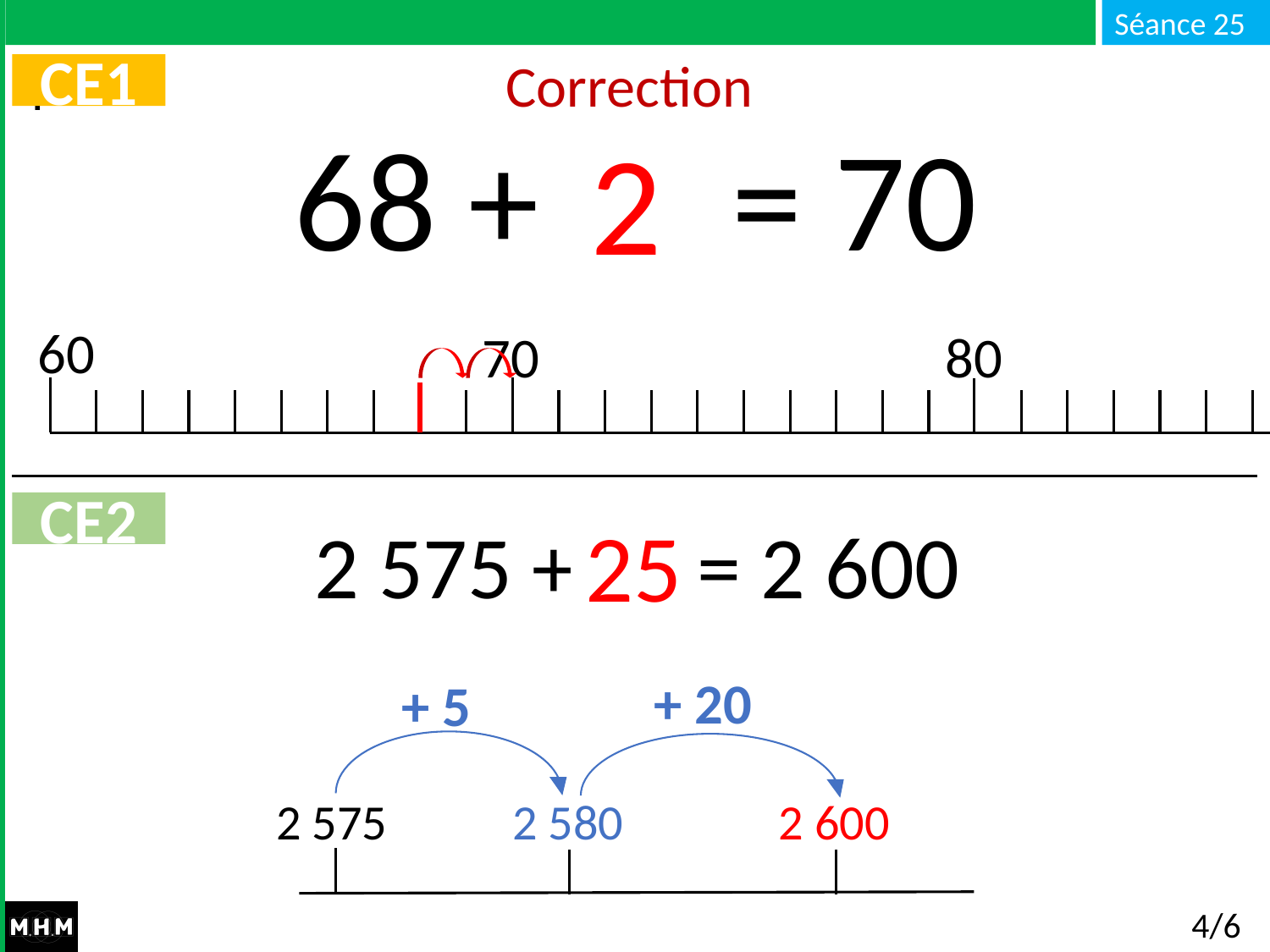

# Correction
CE1
 68 + …  = 70
2
60
80
70

CE2
25
2 575 + …  = 2 600
+ 20
+ 5

2 575
2 580
2 600
4/6